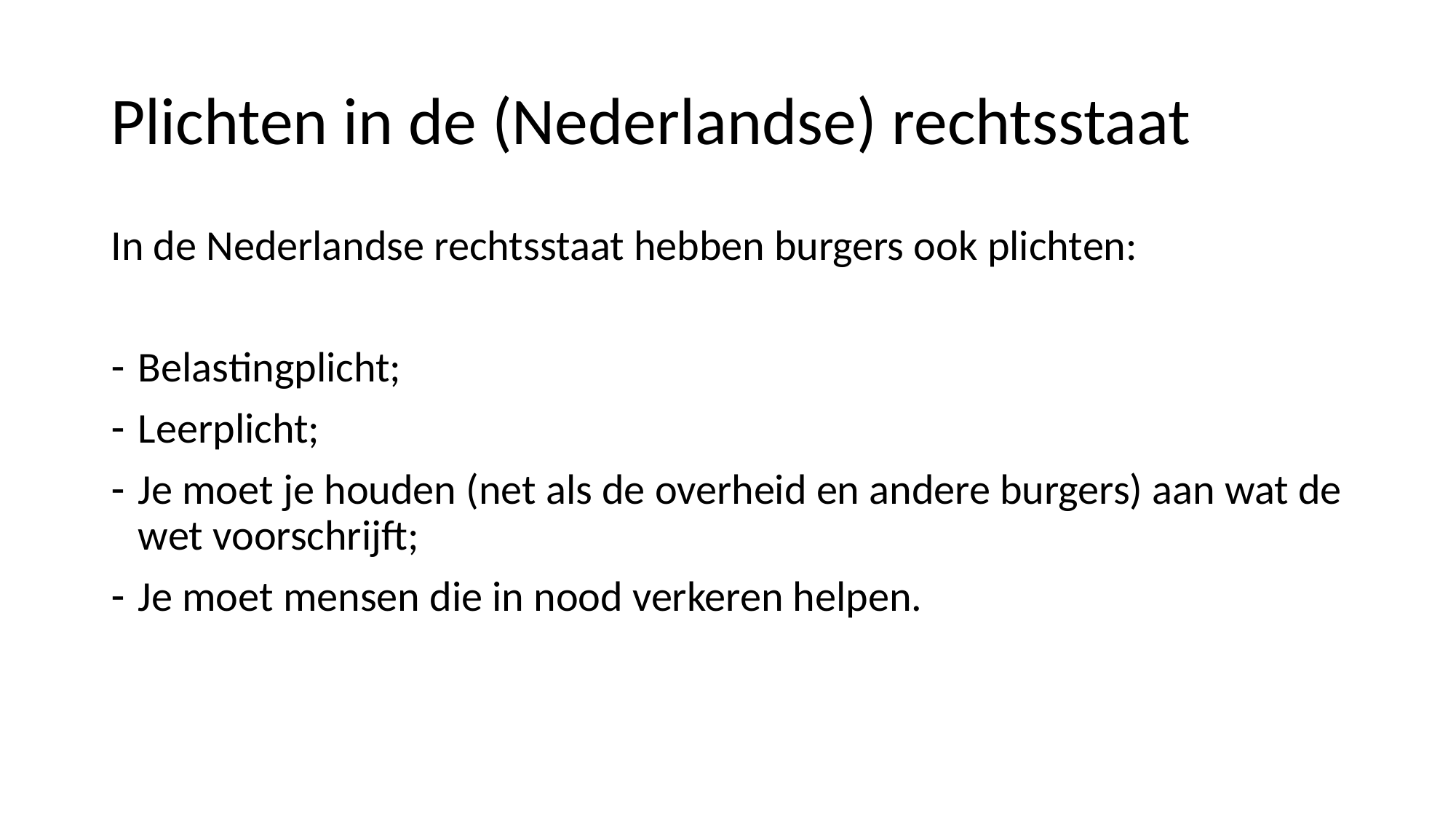

# Plichten in de (Nederlandse) rechtsstaat
In de Nederlandse rechtsstaat hebben burgers ook plichten:

Belastingplicht;
Leerplicht;
Je moet je houden (net als de overheid en andere burgers) aan wat de wet voorschrijft;
Je moet mensen die in nood verkeren helpen.